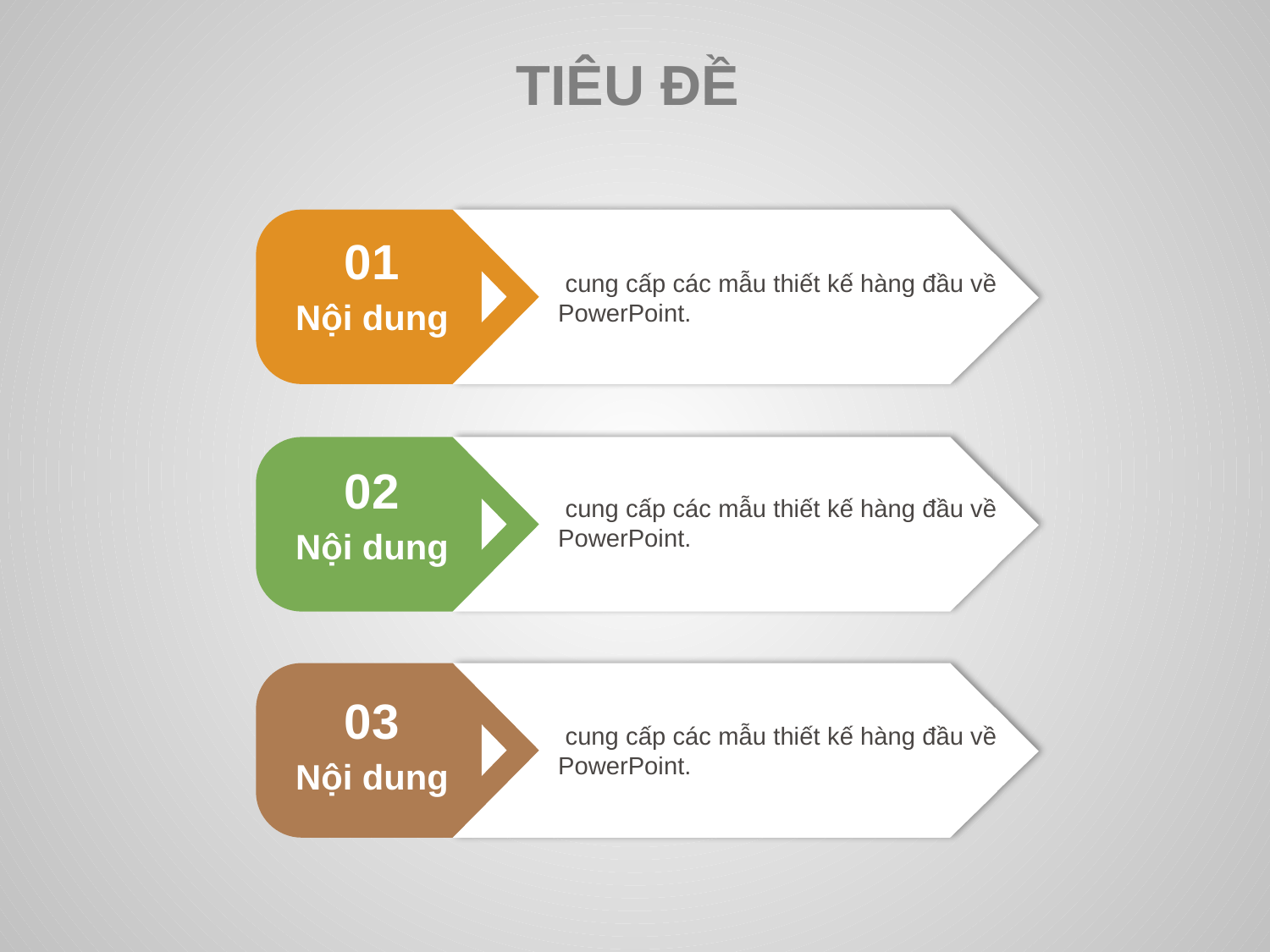

TIÊU ĐỀ

01
 cung cấp các mẫu thiết kế hàng đầu về PowerPoint.

Nội dung

02
 cung cấp các mẫu thiết kế hàng đầu về PowerPoint.

Nội dung

03
 cung cấp các mẫu thiết kế hàng đầu về PowerPoint.

Nội dung